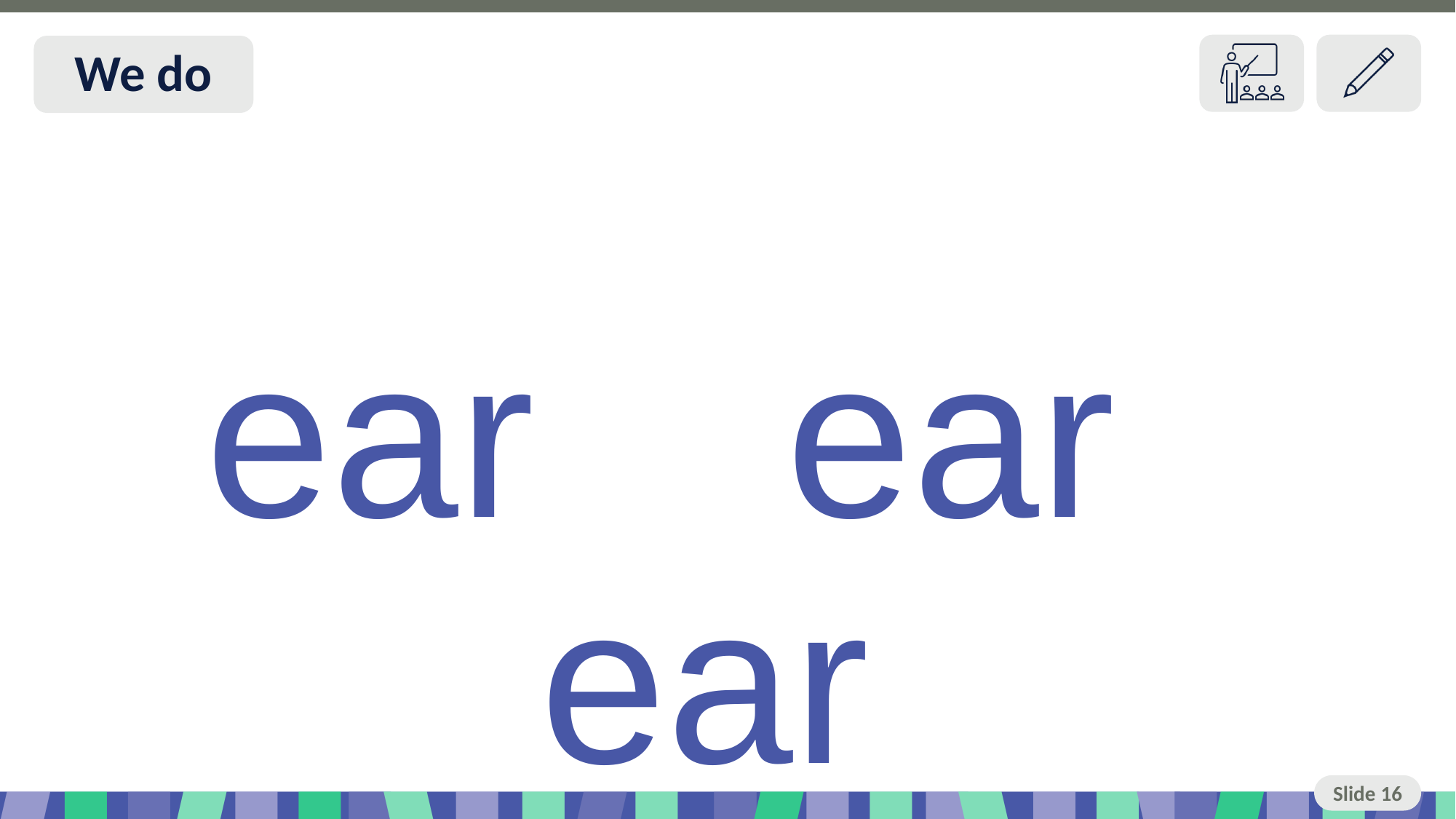

# Slide 16 We do
 ear    ear   ear